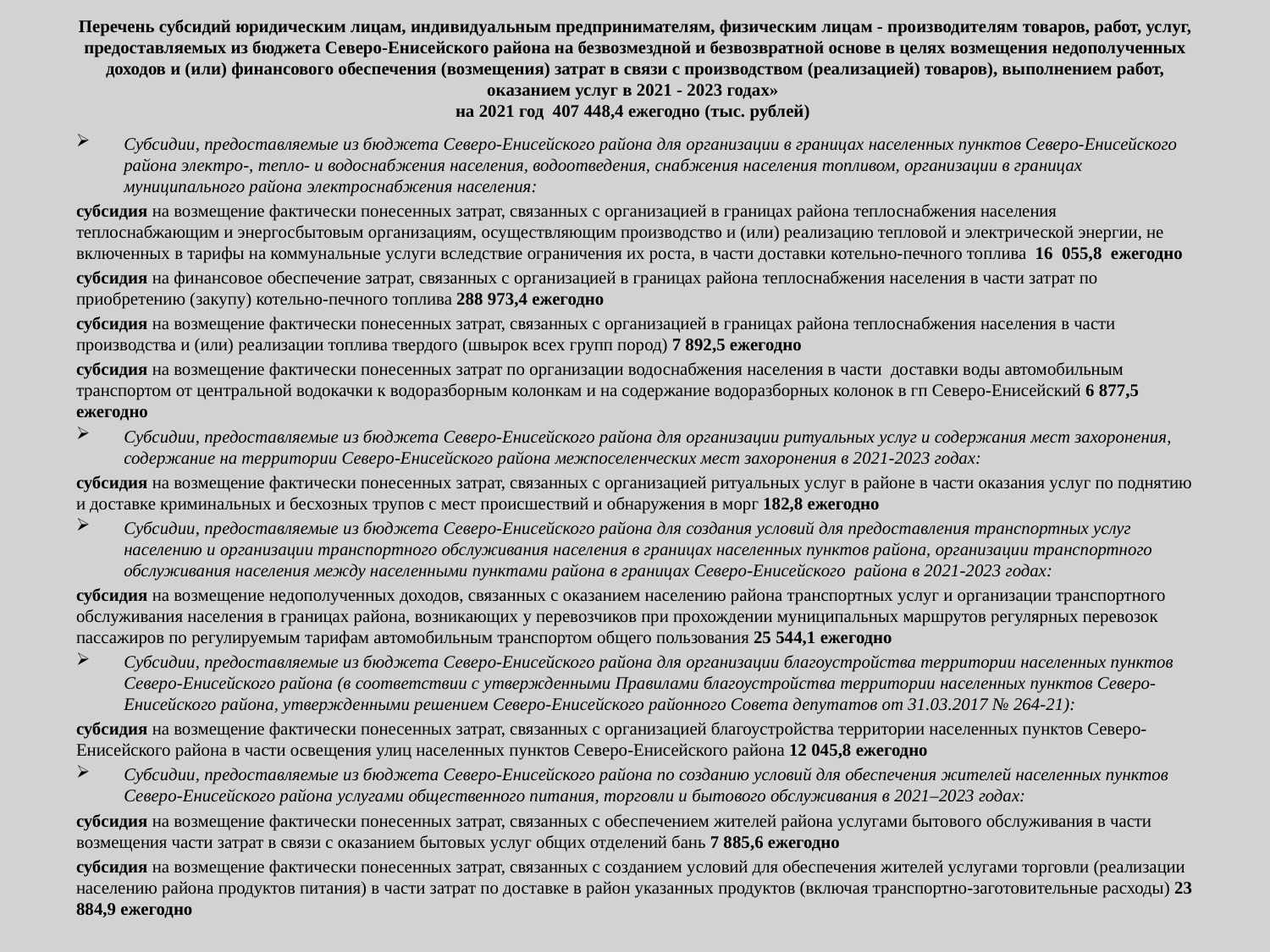

# Перечень субсидий юридическим лицам, индивидуальным предпринимателям, физическим лицам - производителям товаров, работ, услуг, предоставляемых из бюджета Северо-Енисейского района на безвозмездной и безвозвратной основе в целях возмещения недополученных доходов и (или) финансового обеспечения (возмещения) затрат в связи с производством (реализацией) товаров), выполнением работ, оказанием услуг в 2021 - 2023 годах» на 2021 год  407 448,4 ежегодно (тыс. рублей)
Субсидии, предоставляемые из бюджета Северо-Енисейского района для организации в границах населенных пунктов Северо-Енисейского района электро-, тепло- и водоснабжения населения, водоотведения, снабжения населения топливом, организации в границах муниципального района электроснабжения населения:
субсидия на возмещение фактически понесенных затрат, связанных с организацией в границах района теплоснабжения населения теплоснабжающим и энергосбытовым организациям, осуществляющим производство и (или) реализацию тепловой и электрической энергии, не включенных в тарифы на коммунальные услуги вследствие ограничения их роста, в части доставки котельно-печного топлива  16  055,8  ежегодно
субсидия на финансовое обеспечение затрат, связанных с организацией в границах района теплоснабжения населения в части затрат по приобретению (закупу) котельно-печного топлива 288 973,4 ежегодно
субсидия на возмещение фактически понесенных затрат, связанных с организацией в границах района теплоснабжения населения в части производства и (или) реализации топлива твердого (швырок всех групп пород) 7 892,5 ежегодно
субсидия на возмещение фактически понесенных затрат по организации водоснабжения населения в части  доставки воды автомобильным транспортом от центральной водокачки к водоразборным колонкам и на содержание водоразборных колонок в гп Северо-Енисейский 6 877,5 ежегодно
Субсидии, предоставляемые из бюджета Северо-Енисейского района для организации ритуальных услуг и содержания мест захоронения, содержание на территории Северо-Енисейского района межпоселенческих мест захоронения в 2021-2023 годах:
субсидия на возмещение фактически понесенных затрат, связанных с организацией ритуальных услуг в районе в части оказания услуг по поднятию и доставке криминальных и бесхозных трупов с мест происшествий и обнаружения в морг 182,8 ежегодно
Субсидии, предоставляемые из бюджета Северо-Енисейского района для создания условий для предоставления транспортных услуг населению и организации транспортного обслуживания населения в границах населенных пунктов района, организации транспортного обслуживания населения между населенными пунктами района в границах Северо-Енисейского  района в 2021-2023 годах:
субсидия на возмещение недополученных доходов, связанных с оказанием населению района транспортных услуг и организации транспортного обслуживания населения в границах района, возникающих у перевозчиков при прохождении муниципальных маршрутов регулярных перевозок пассажиров по регулируемым тарифам автомобильным транспортом общего пользования 25 544,1 ежегодно
Субсидии, предоставляемые из бюджета Северо-Енисейского района для организации благоустройства территории населенных пунктов Северо-Енисейского района (в соответствии с утвержденными Правилами благоустройства территории населенных пунктов Северо-Енисейского района, утвержденными решением Северо-Енисейского районного Совета депутатов от 31.03.2017 № 264-21):
субсидия на возмещение фактически понесенных затрат, связанных с организацией благоустройства территории населенных пунктов Северо-Енисейского района в части освещения улиц населенных пунктов Северо-Енисейского района 12 045,8 ежегодно
Субсидии, предоставляемые из бюджета Северо-Енисейского района по созданию условий для обеспечения жителей населенных пунктов Северо-Енисейского района услугами общественного питания, торговли и бытового обслуживания в 2021–2023 годах:
субсидия на возмещение фактически понесенных затрат, связанных с обеспечением жителей района услугами бытового обслуживания в части возмещения части затрат в связи с оказанием бытовых услуг общих отделений бань 7 885,6 ежегодно
субсидия на возмещение фактически понесенных затрат, связанных с созданием условий для обеспечения жителей услугами торговли (реализации населению района продуктов питания) в части затрат по доставке в район указанных продуктов (включая транспортно-заготовительные расходы) 23 884,9 ежегодно